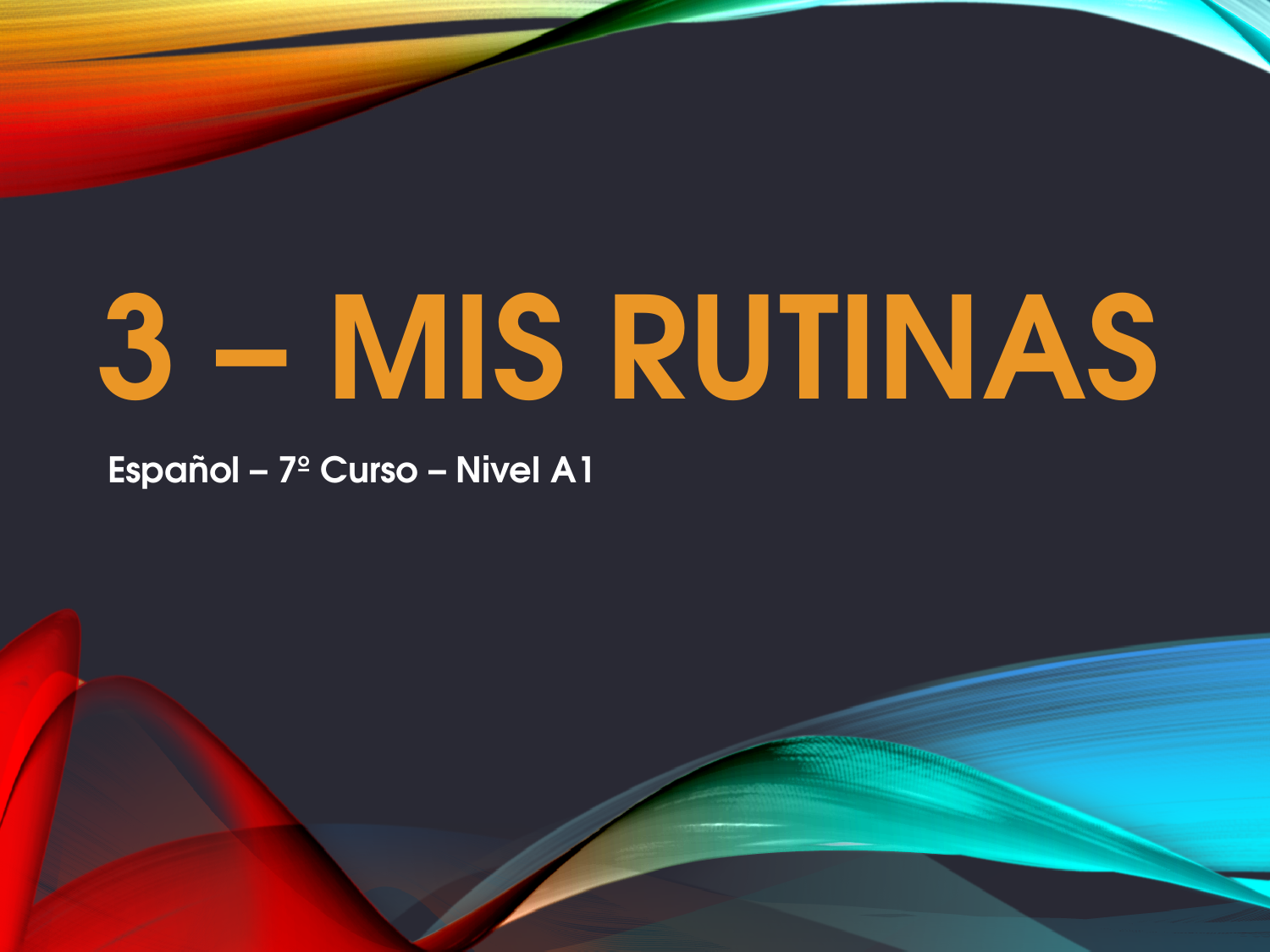

# 3 – MIS RUTINAS
Español – 7º Curso – Nivel A1